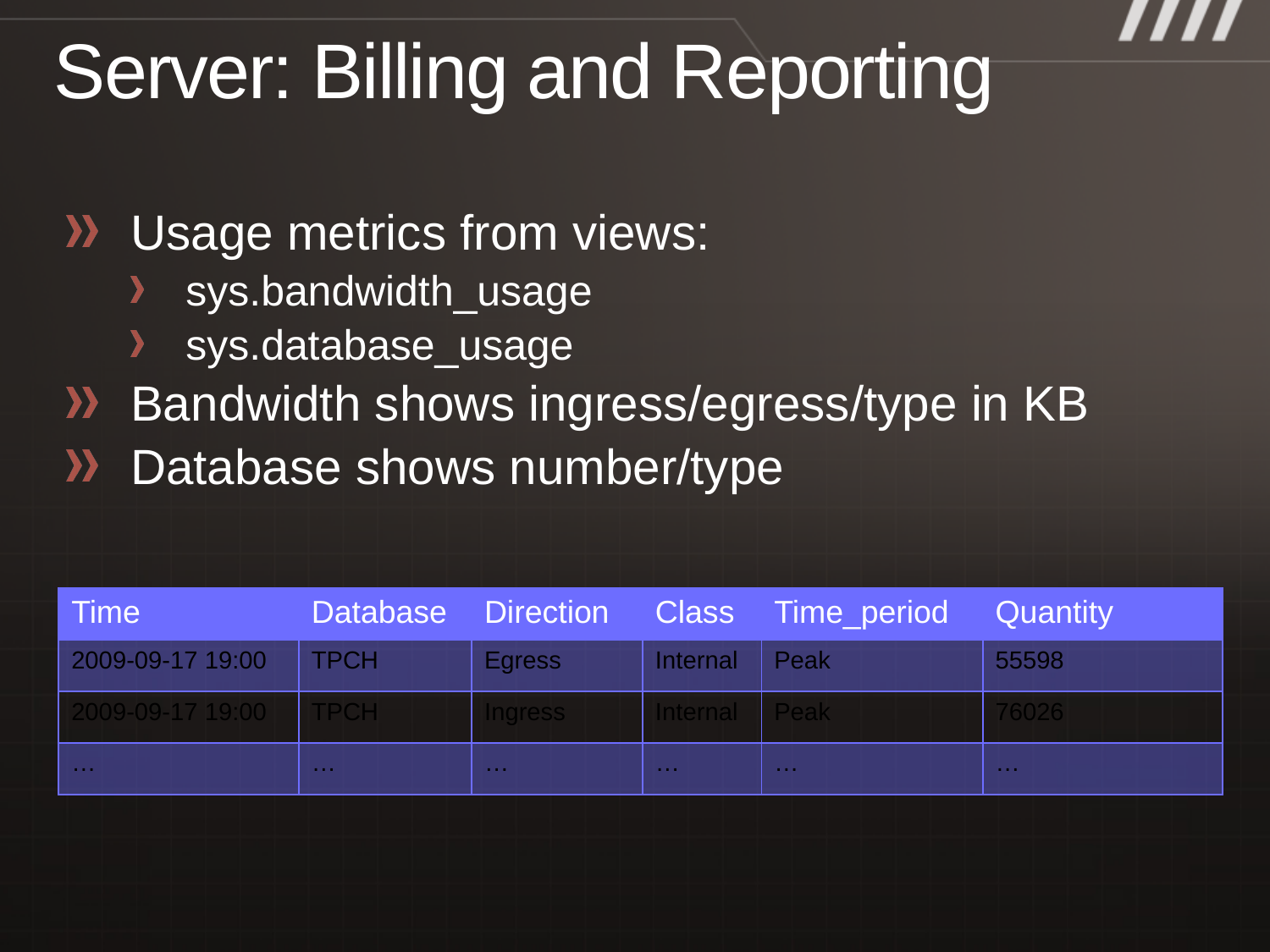

# Server: Billing and Reporting
Usage metrics from views:
sys.bandwidth_usage
sys.database_usage
Bandwidth shows ingress/egress/type in KB
Database shows number/type

| Time | Database | Direction | Class | Time\_period | Quantity |
| --- | --- | --- | --- | --- | --- |
| 2009-09-17 19:00 | TPCH | Egress | Internal | Peak | 55598 |
| 2009-09-17 19:00 | TPCH | Ingress | Internal | Peak | 76026 |
| … | … | … | … | … | … |